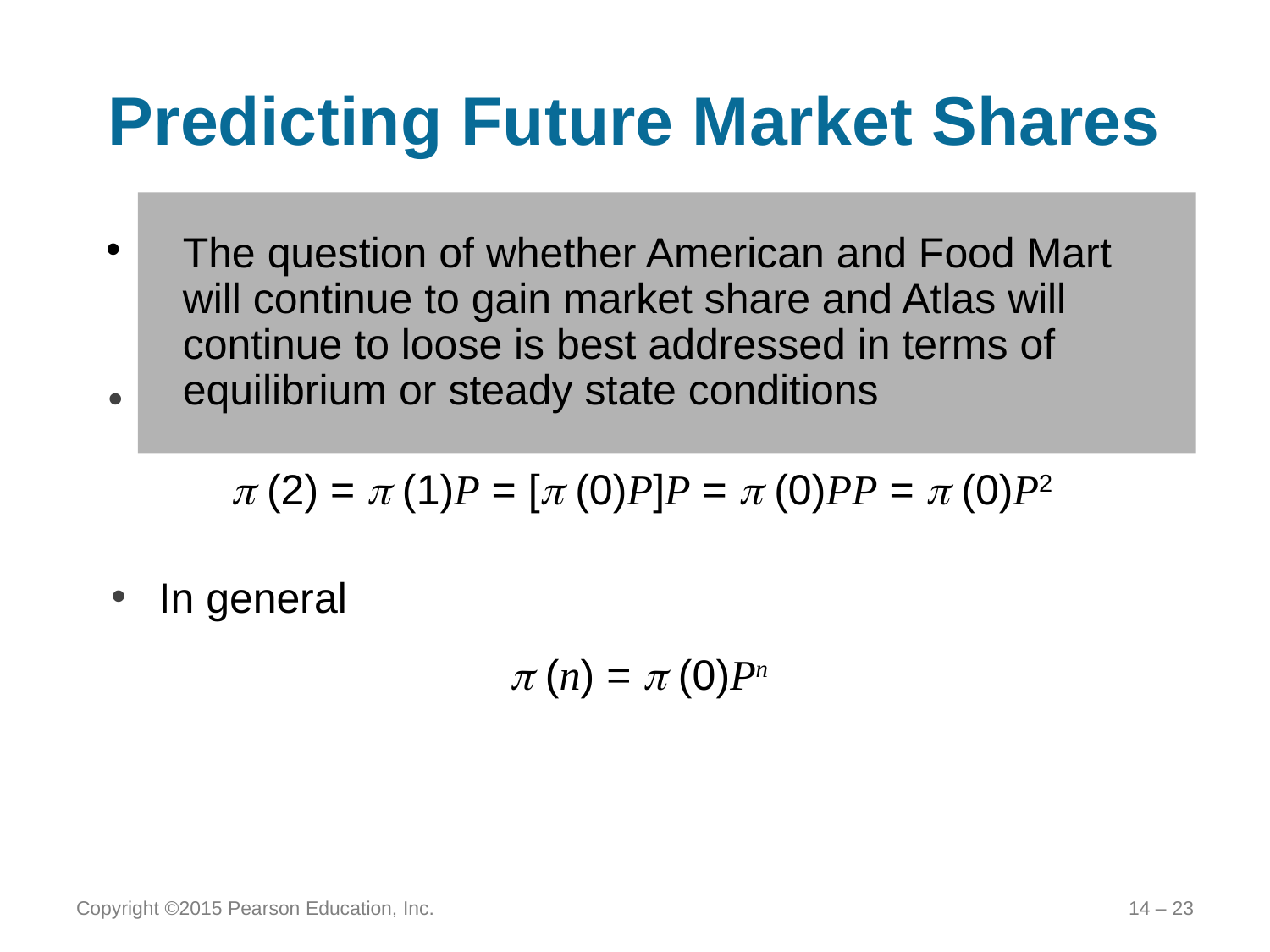

# Predicting Future Market Shares
The question of whether American and Food Mart will continue to gain market share and Atlas will continue to loose is best addressed in terms of equilibrium or steady state conditions
Since we know that
π (1) = π (0)P
We have
π (2) = π (1)P = [π (0)P]P = π (0)PP = π (0)P2
In general
π (n) = π (0)Pn
Copyright ©2015 Pearson Education, Inc.
14 – 23